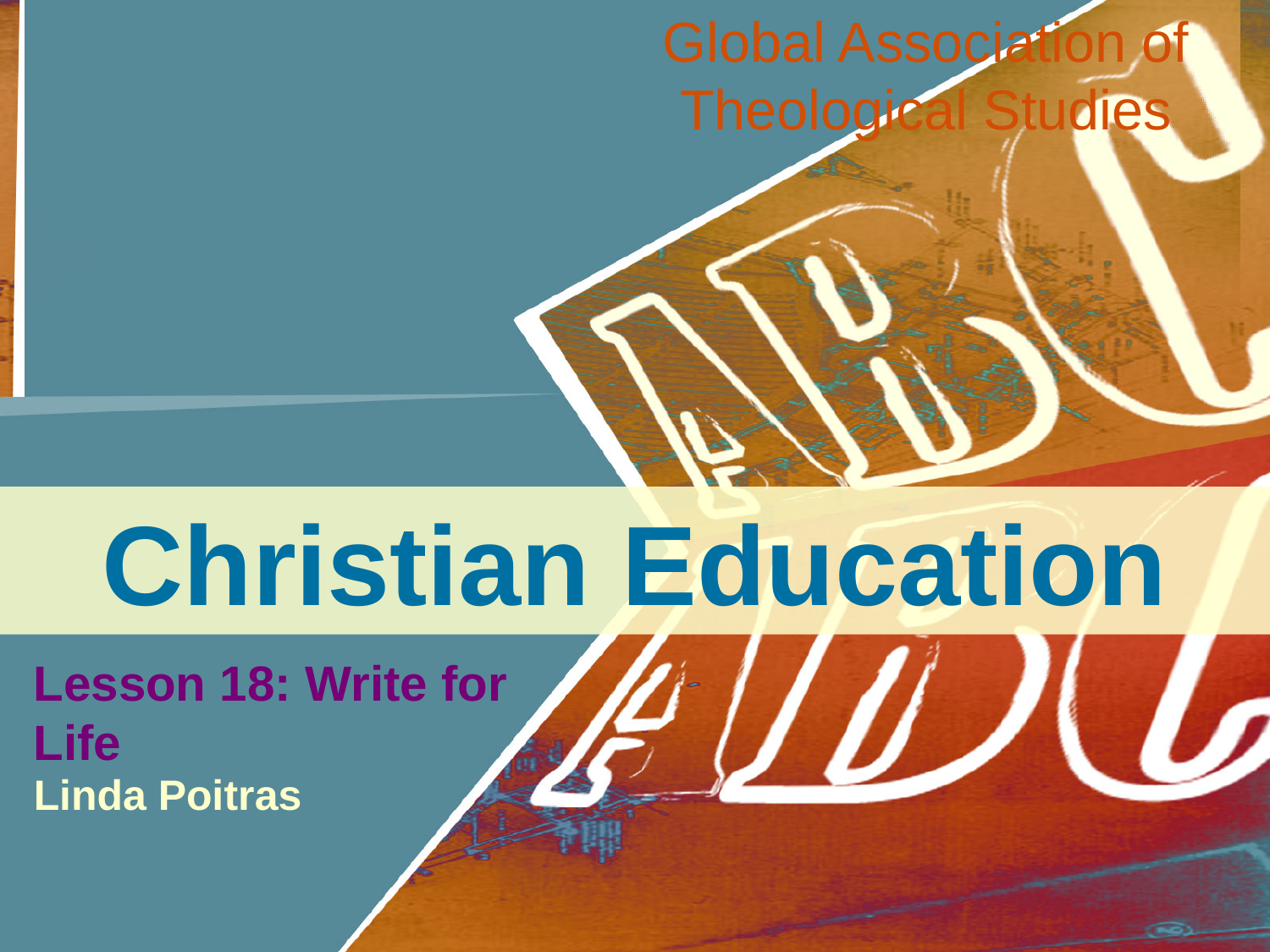

Global Association of Theological Studies
Christian Education
Lesson 18: Write for Life
Linda Poitras